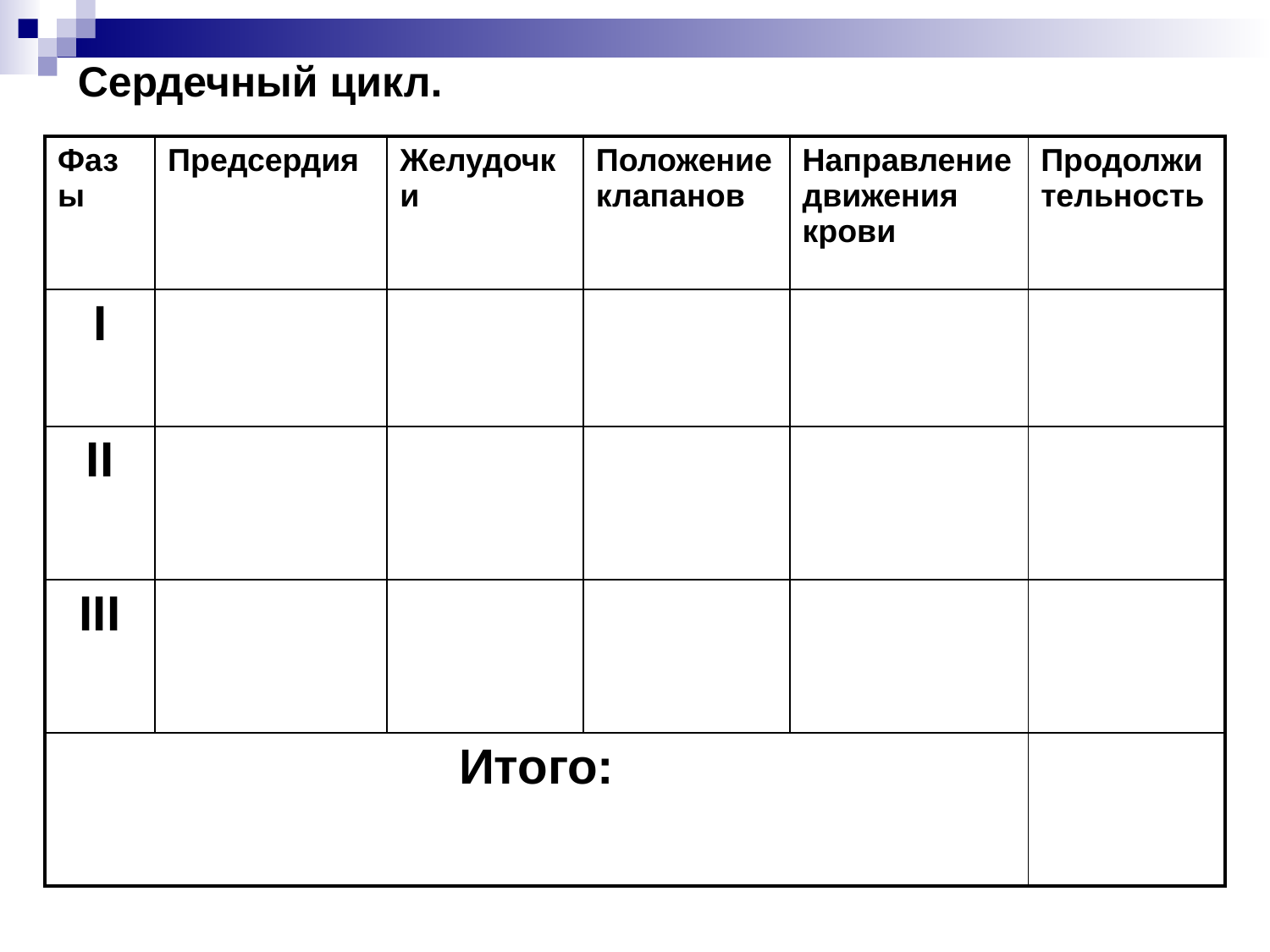

Сердечный цикл.
| Фазы | Предсердия | Желудочки | Положение клапанов | Направление движения крови | Продолжительность |
| --- | --- | --- | --- | --- | --- |
| I |  |  |  |  |  |
| II |  |  |  |  |  |
| III |  |  |  |  |  |
| Итого: |  |  |  |  |  |